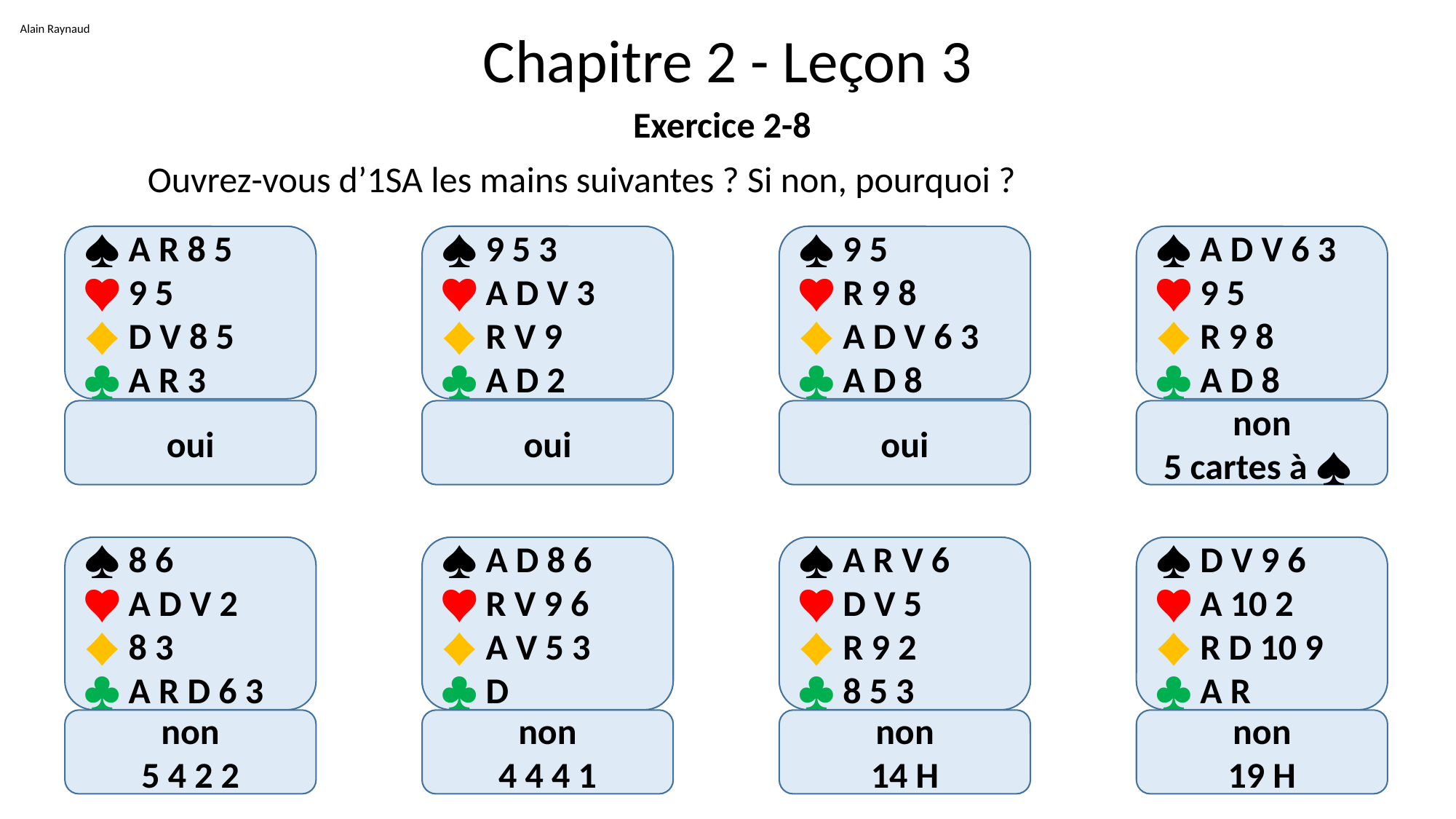

Alain Raynaud
# Chapitre 2 - Leçon 3
Exercice 2-8
	Ouvrez-vous d’1SA les mains suivantes ? Si non, pourquoi ?

♠ A R 8 5
♥ 9 5
♦ D V 8 5
♣ A R 3
♠ 9 5 3
♥ A D V 3
♦ R V 9
♣ A D 2
♠ 9 5
♥ R 9 8
♦ A D V 6 3
♣ A D 8
♠ A D V 6 3
♥ 9 5
♦ R 9 8
♣ A D 8
non
5 cartes à ♠
oui
oui
oui
♠ 8 6
♥ A D V 2
♦ 8 3
♣ A R D 6 3
♠ A D 8 6
♥ R V 9 6
♦ A V 5 3
♣ D
♠ A R V 6
♥ D V 5
♦ R 9 2
♣ 8 5 3
♠ D V 9 6
♥ A 10 2
♦ R D 10 9
♣ A R
non
19 H
non
5 4 2 2
non
4 4 4 1
non
14 H